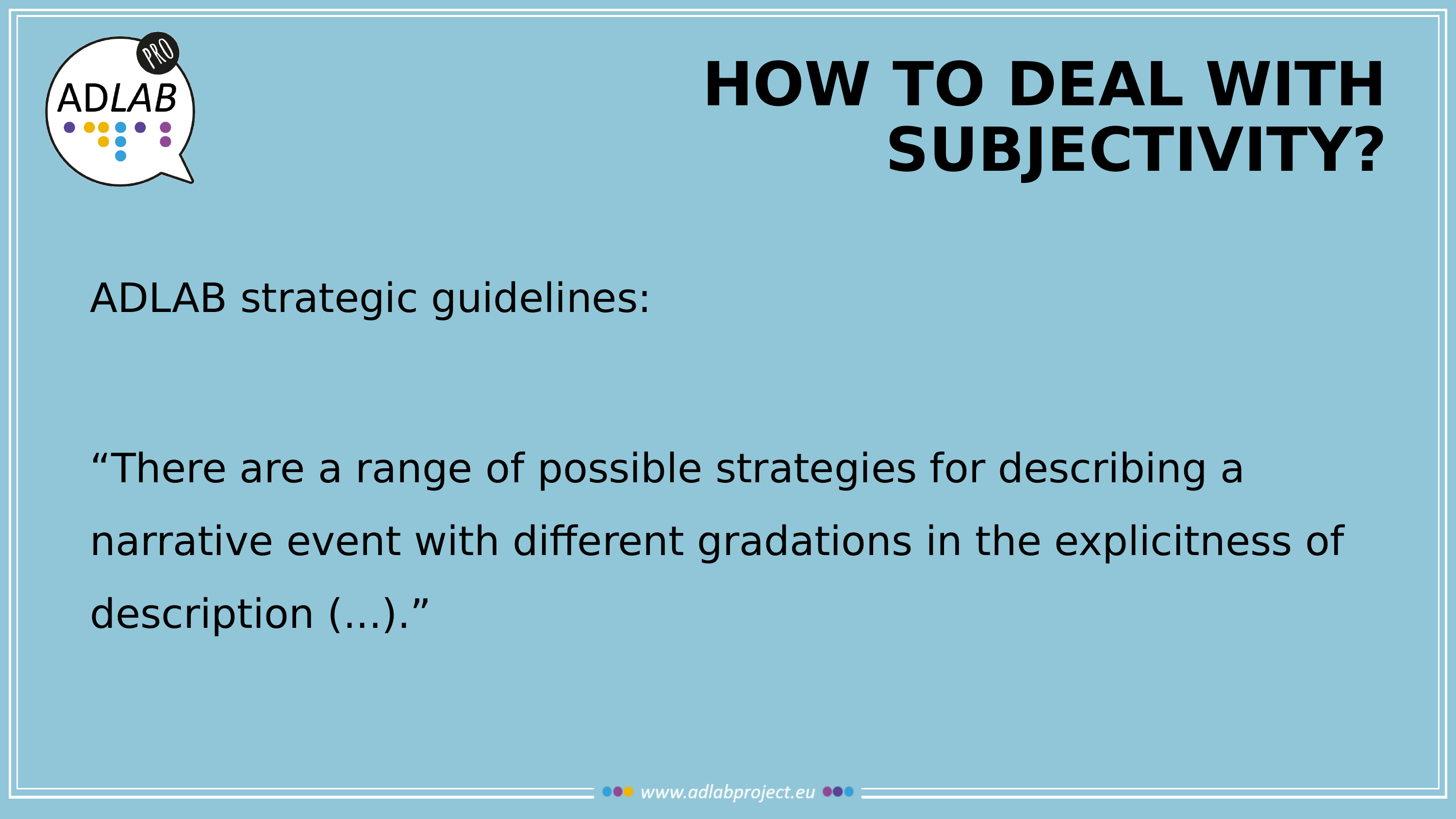

# HOW TO DEAL WITH SUBJECTIVITY?
ADLAB strategic guidelines:

“There are a range of possible strategies for describing a narrative event with different gradations in the explicitness of description (...).”